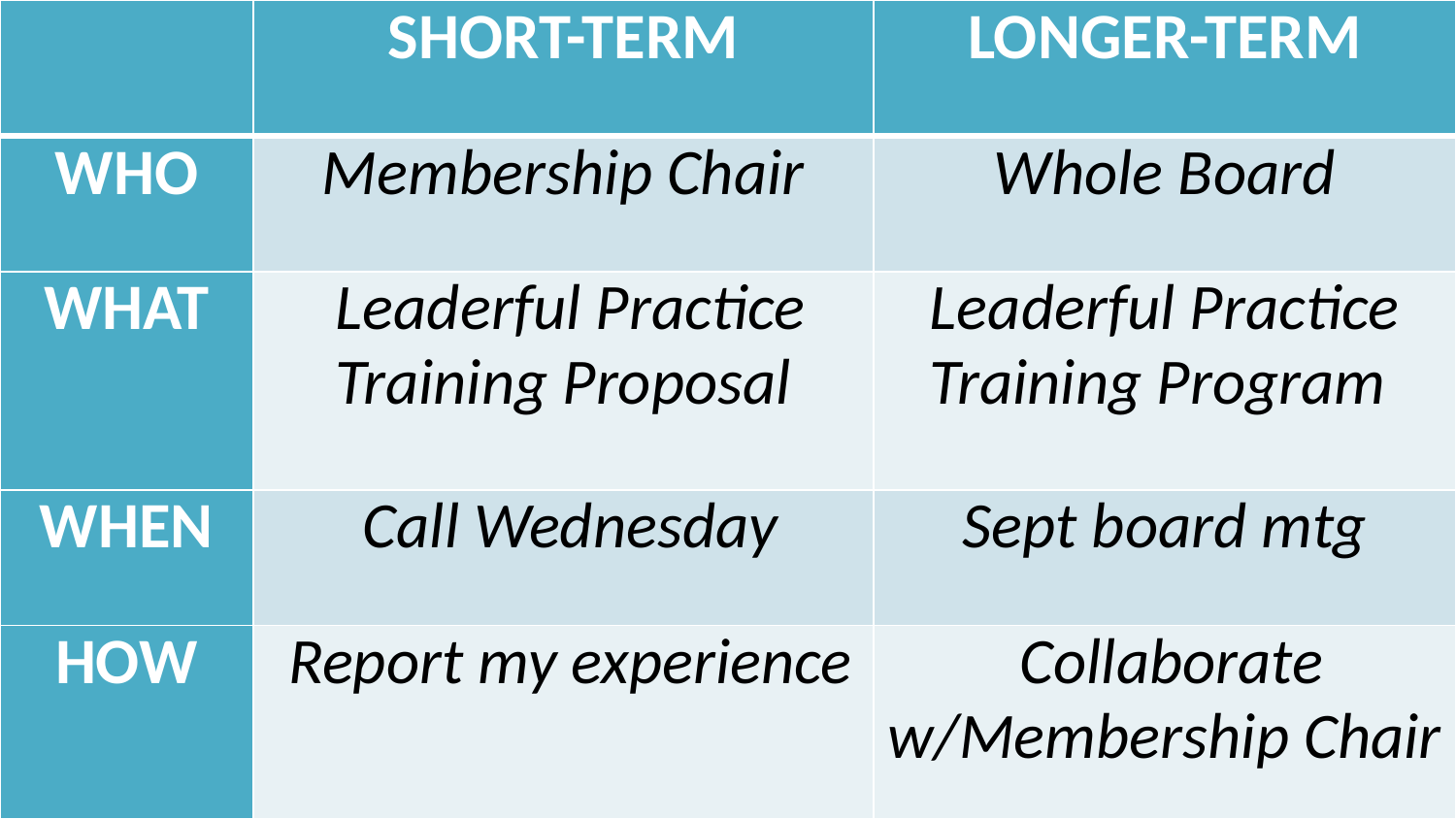

|  | SHORT-TERM | LONGER-TERM |
| --- | --- | --- |
| WHO | Membership Chair | Whole Board |
| WHAT | Leaderful Practice Training Proposal | Leaderful Practice Training Program |
| WHEN | Call Wednesday | Sept board mtg |
| HOW | Report my experience | Collaborate w/Membership Chair |
# Session Take-Aways